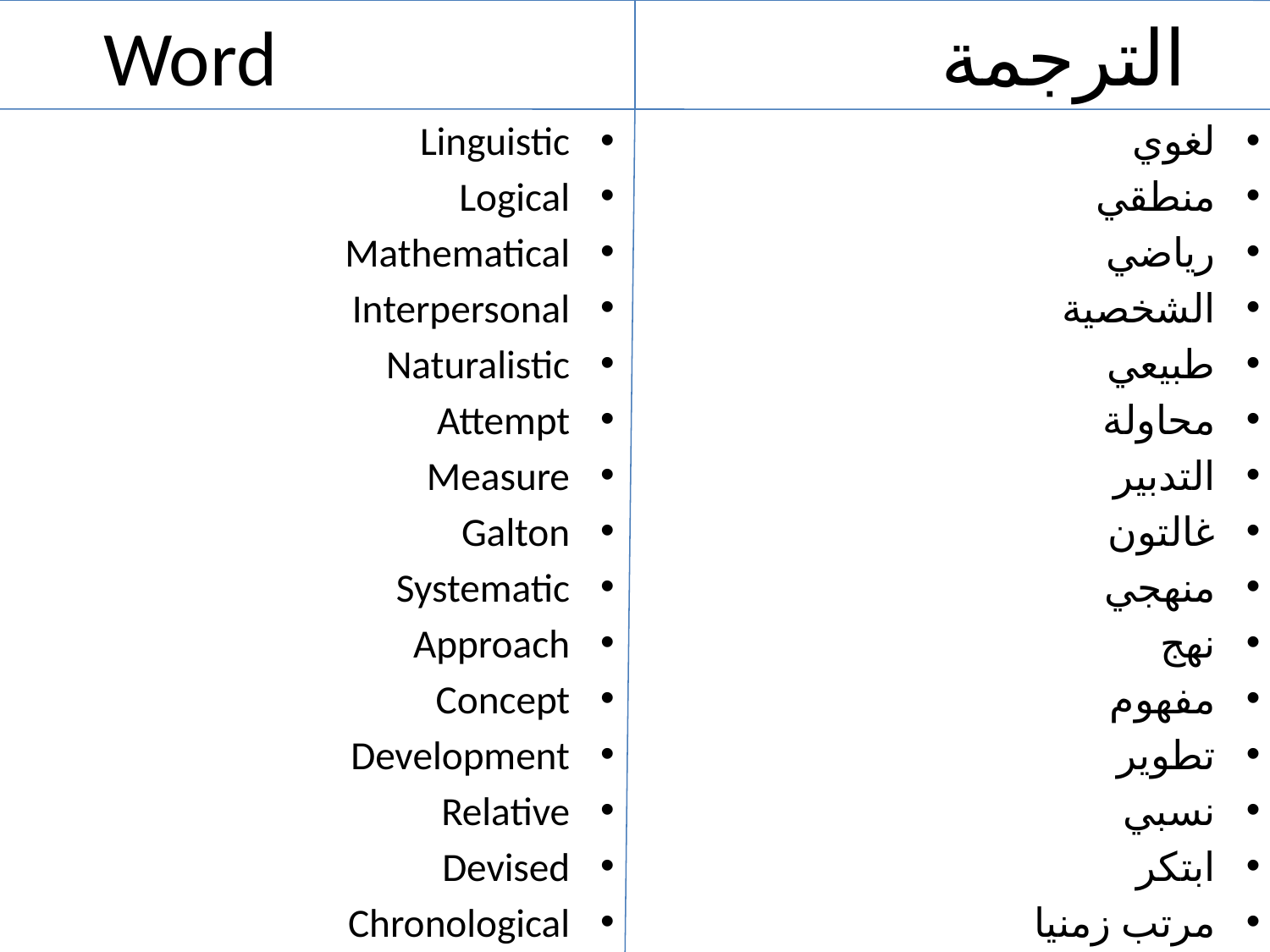

# الترجمة                                 Word
Linguistic
Logical
Mathematical
Interpersonal
Naturalistic
Attempt
Measure
Galton
Systematic
Approach
Concept
Development
Relative
Devised
Chronological

لغوي
منطقي
رياضي
الشخصية
طبيعي
محاولة
التدبير
غالتون
منهجي
نهج
مفهوم
تطوير
نسبي
ابتكر
مرتب زمنيا